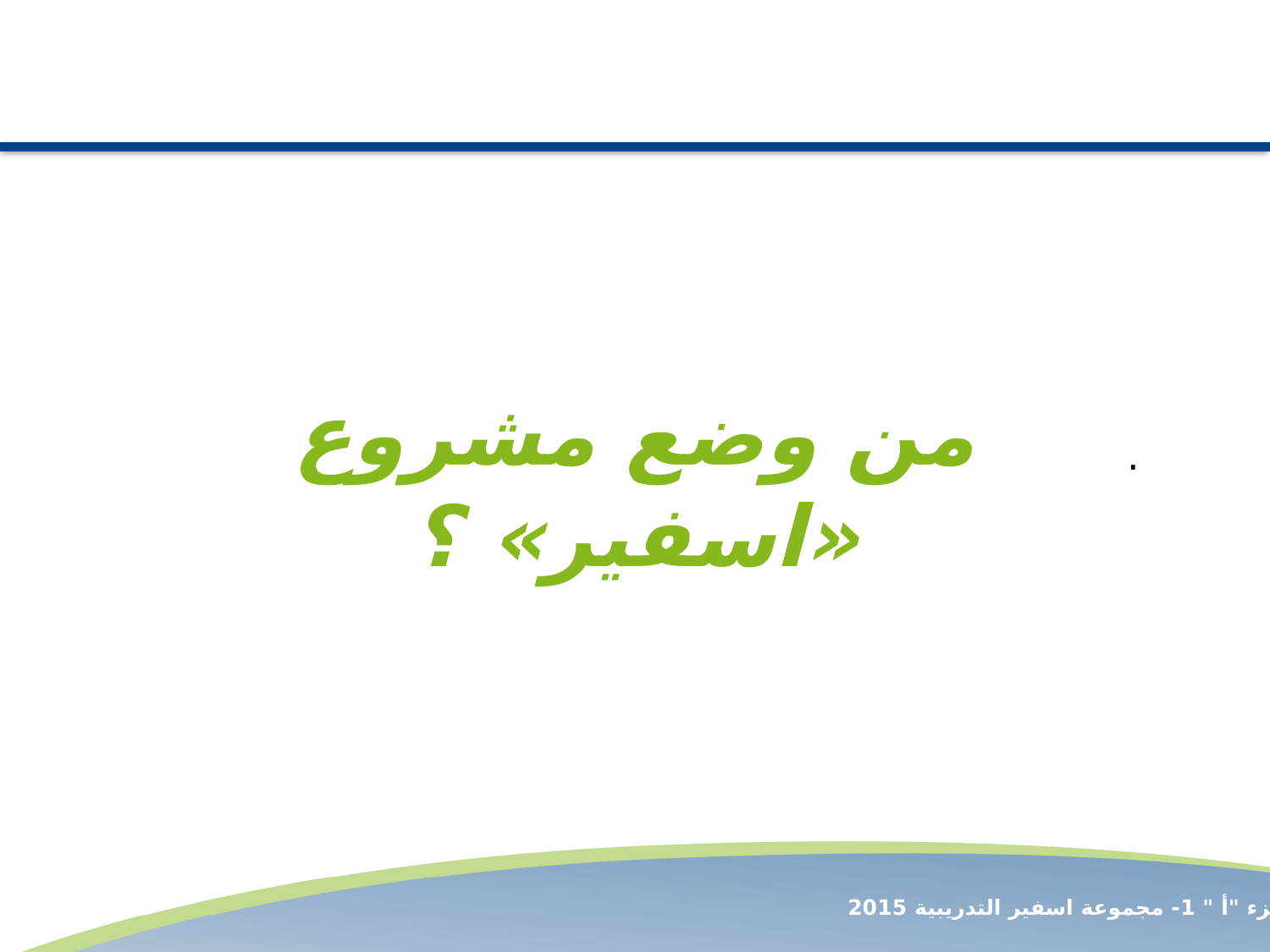

من وضع مشروع «اسفير» ؟
.
الجزء "أ " 1- مجموعة اسفير التدريبية 2015